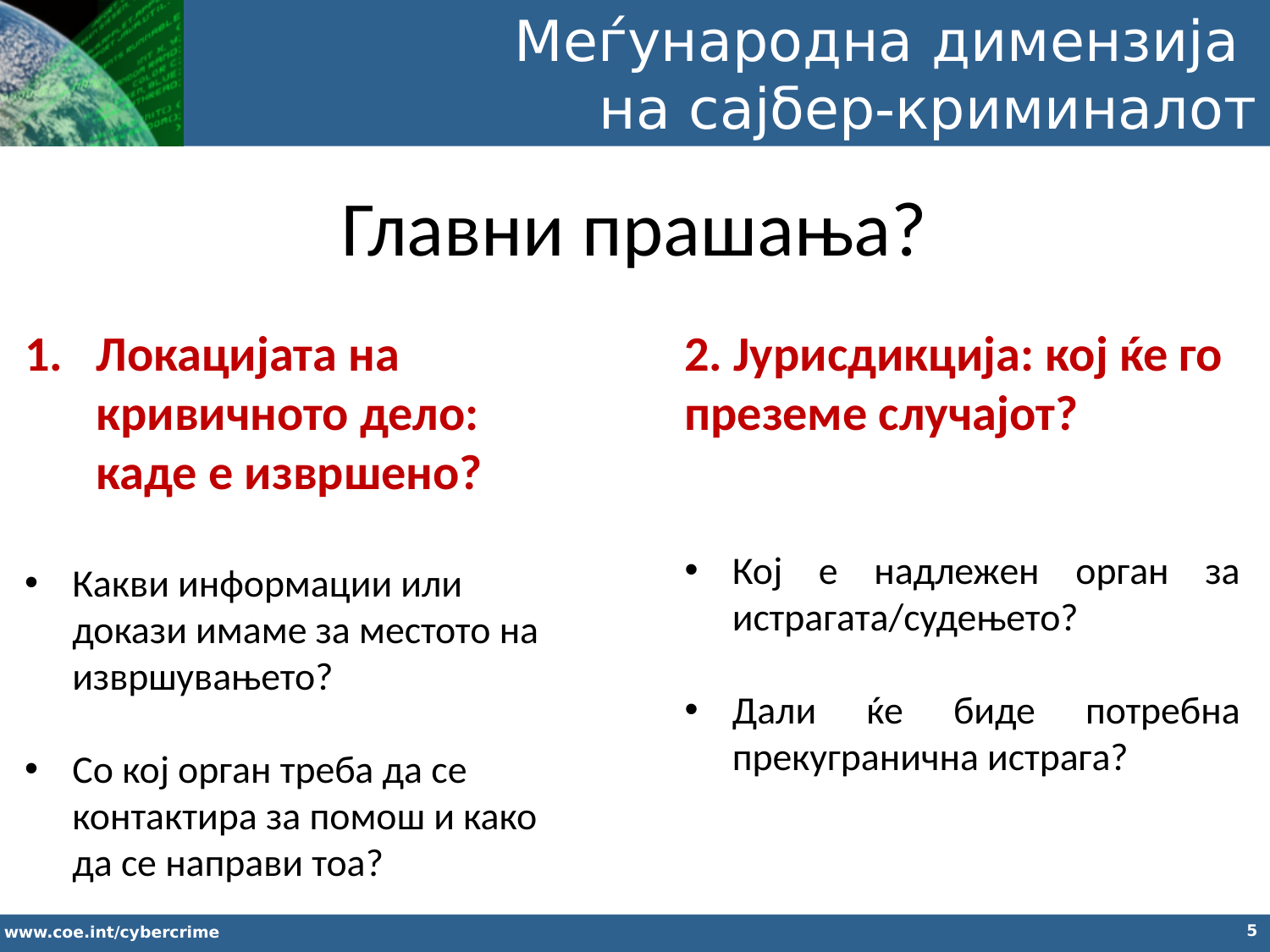

Меѓународна димензија
на сајбер-криминалот
Главни прашања?
Локацијата на кривичното дело: каде е извршено?

Какви информации или докази имаме за местото на извршувањето?

Со кој орган треба да се контактира за помош и како да се направи тоа?
2. Јурисдикција: кој ќе го преземе случајот?

Кој е надлежен орган за истрагата/судењето?

Дали ќе биде потребна прекугранична истрага?
5